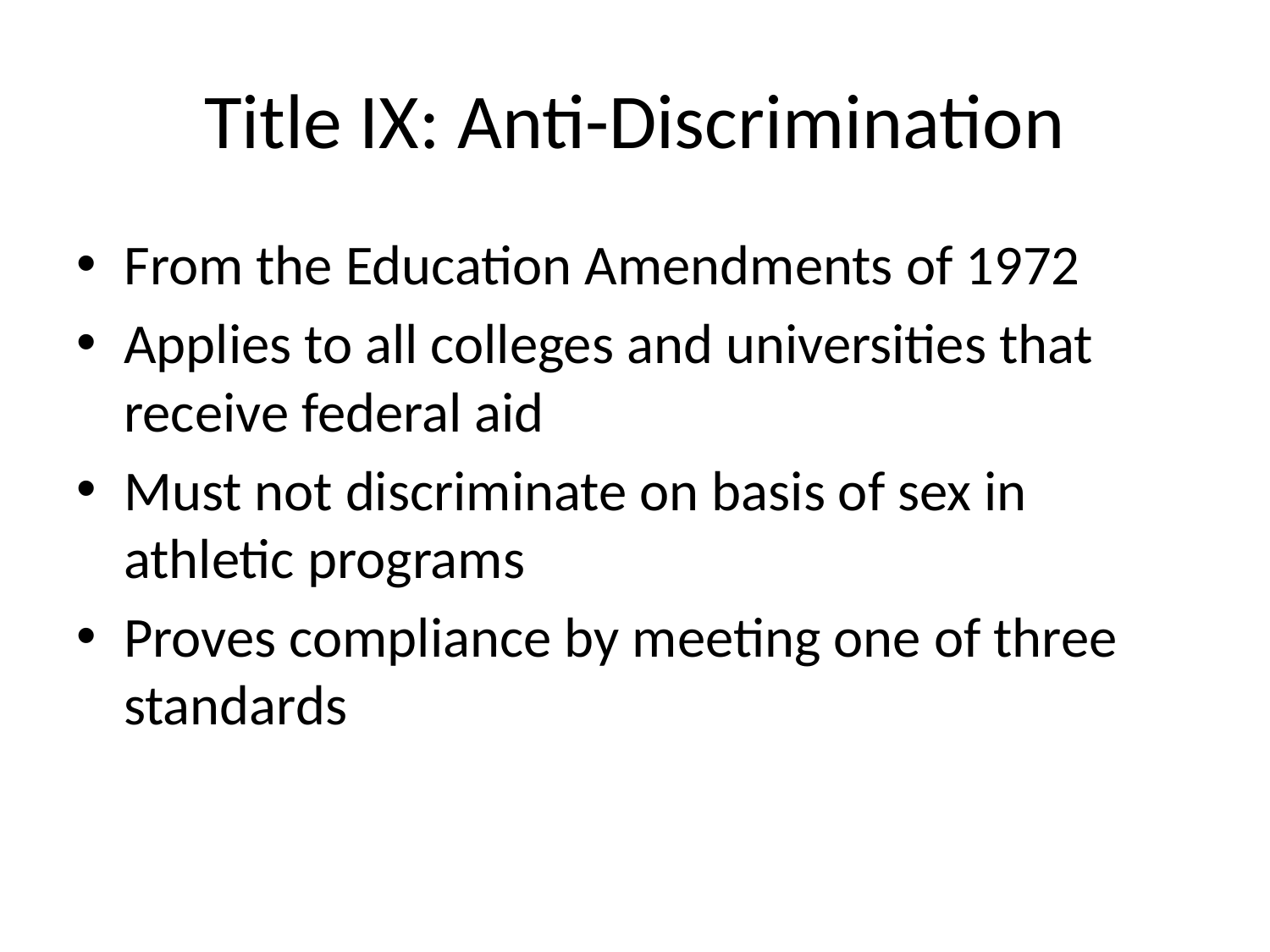

# Title IX: Anti-Discrimination
From the Education Amendments of 1972
Applies to all colleges and universities that receive federal aid
Must not discriminate on basis of sex in athletic programs
Proves compliance by meeting one of three standards